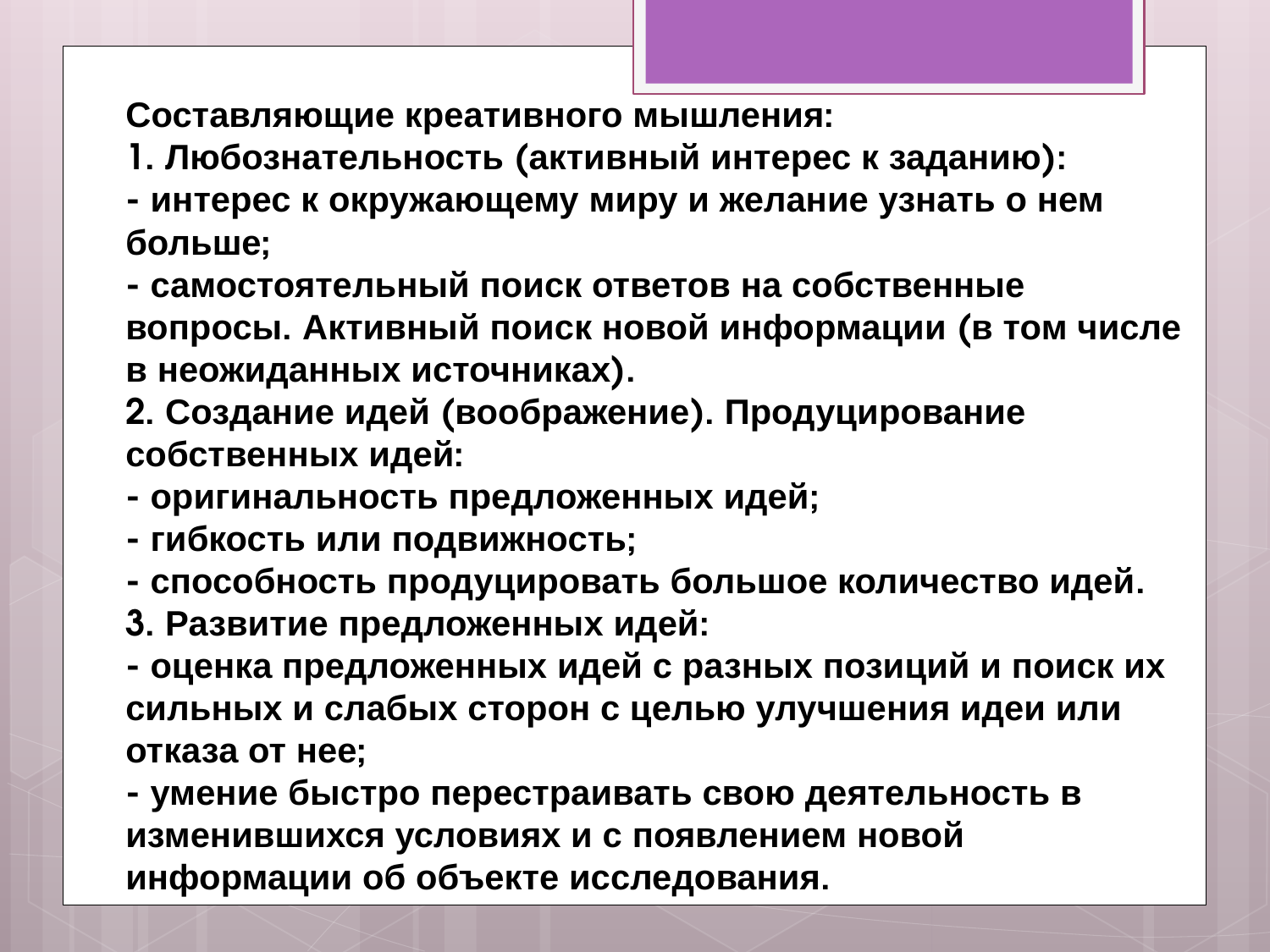

Составляющие креативного мышления:
1. Любознательность (активный интерес к заданию):
- интерес к окружающему миру и желание узнать о нем больше;
- самостоятельный поиск ответов на собственные вопросы. Активный поиск новой информации (в том числе в неожиданных источниках).
2. Создание идей (воображение). Продуцирование собственных идей:
- оригинальность предложенных идей;
- гибкость или подвижность;
- способность продуцировать большое количество идей.
3. Развитие предложенных идей:
- оценка предложенных идей с разных позиций и поиск их сильных и слабых сторон с целью улучшения идеи или отказа от нее;
- умение быстро перестраивать свою деятельность в изменившихся условиях и с появлением новой информации об объекте исследования.